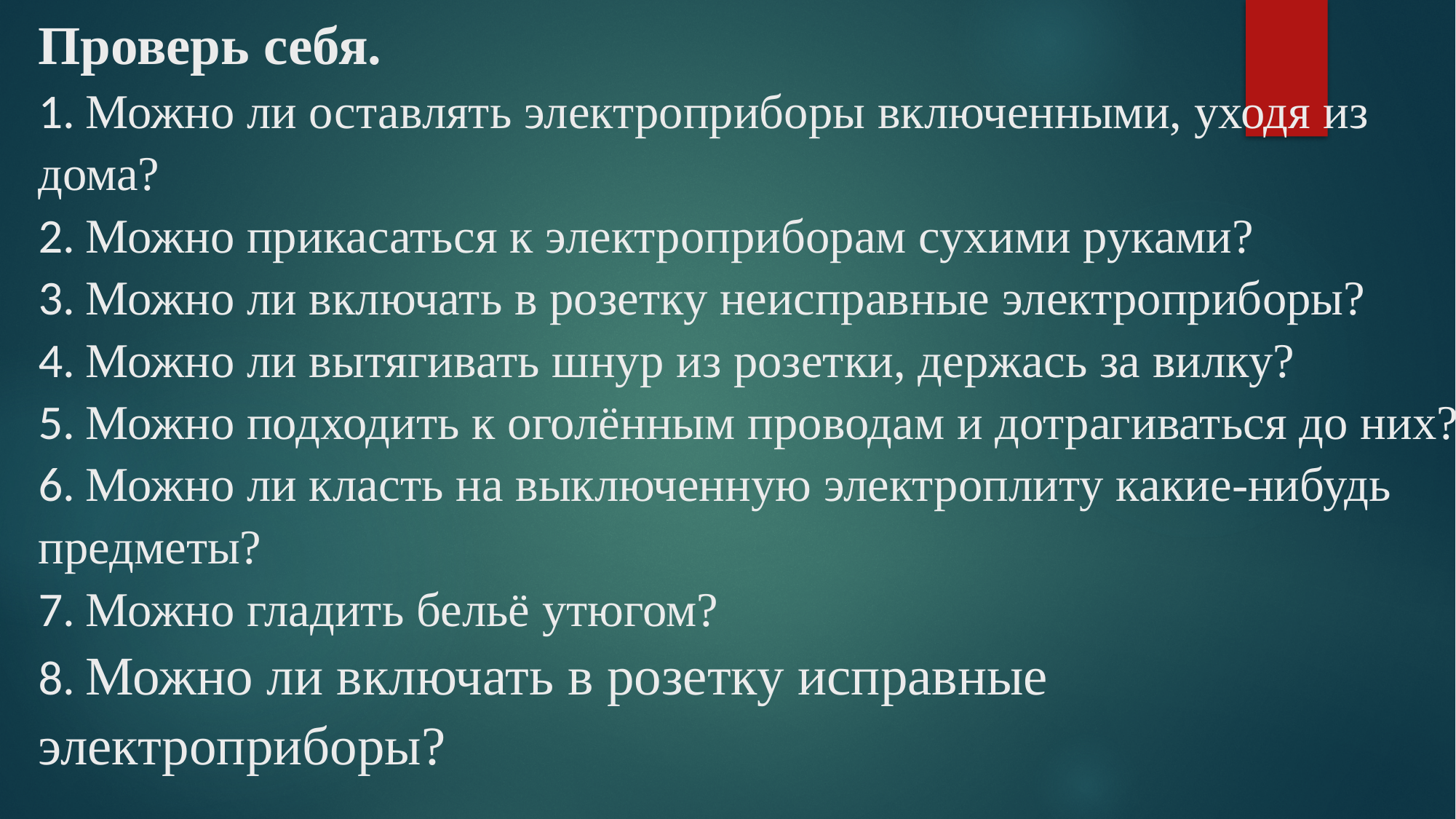

# Проверь себя.  1. Можно ли оставлять электроприборы включенными, уходя из дома? 2. Можно прикасаться к электроприборам сухими руками? 3. Можно ли включать в розетку неисправные электроприборы? 4. Можно ли вытягивать шнур из розетки, держась за вилку? 5. Можно подходить к оголённым проводам и дотрагиваться до них? 6. Можно ли класть на выключенную электроплиту какие-нибудь предметы? 7. Можно гладить бельё утюгом? 8. Можно ли включать в розетку исправные электроприборы?